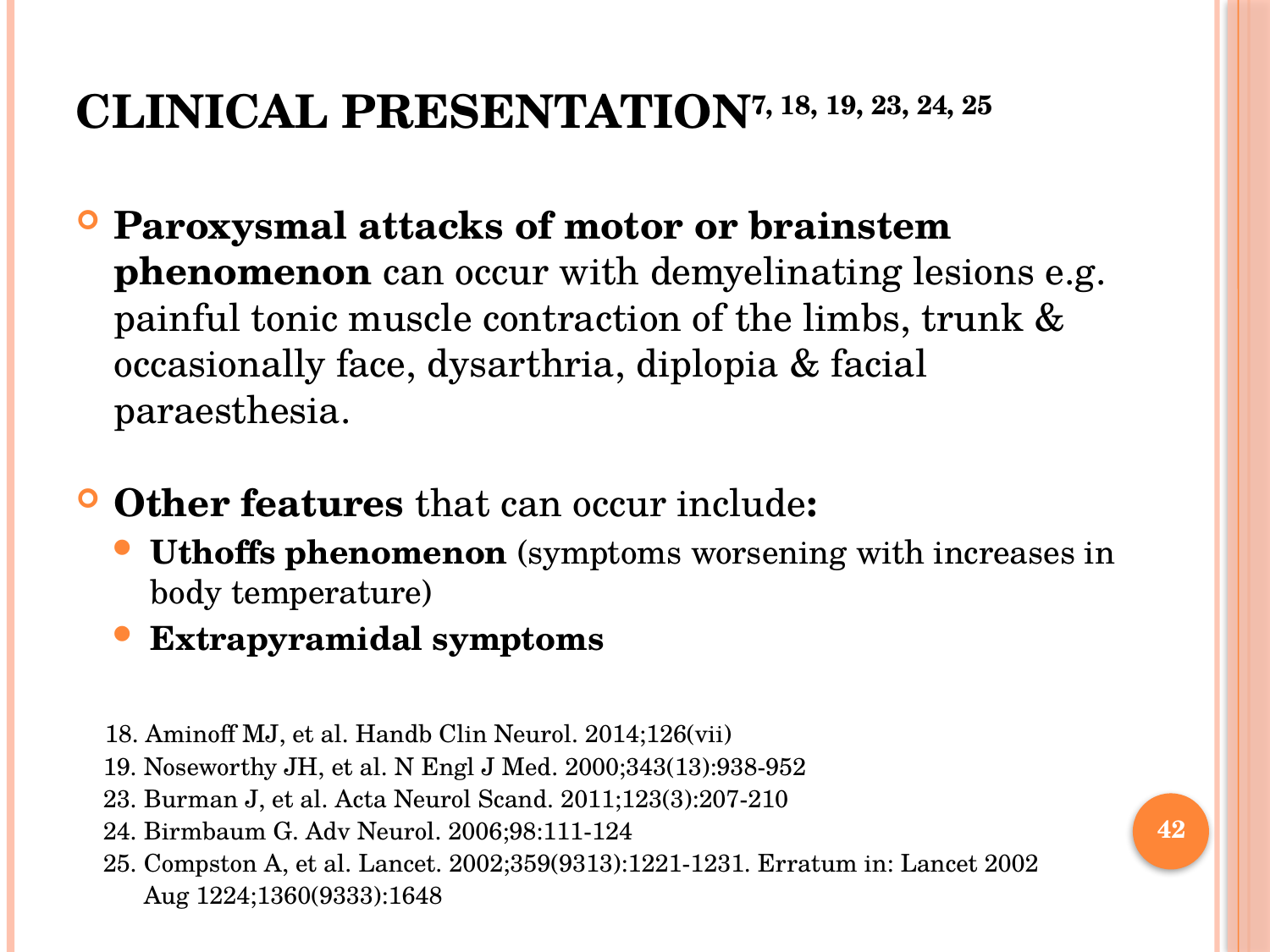

# Clinical presentation7, 18, 19, 23, 24, 25
Paroxysmal attacks of motor or brainstem phenomenon can occur with demyelinating lesions e.g. painful tonic muscle contraction of the limbs, trunk & occasionally face, dysarthria, diplopia & facial paraesthesia.

Other features that can occur include:
Uthoffs phenomenon (symptoms worsening with increases in body temperature)
Extrapyramidal symptoms

    18. Aminoff MJ, et al. Handb Clin Neurol. 2014;126(vii)
    19. Noseworthy JH, et al. N Engl J Med. 2000;343(13):938-952
    23. Burman J, et al. Acta Neurol Scand. 2011;123(3):207-210
    24. Birmbaum G. Adv Neurol. 2006;98:111-124
    25. Compston A, et al. Lancet. 2002;359(9313):1221-1231. Erratum in: Lancet 2002
          Aug 1224;1360(9333):1648

42